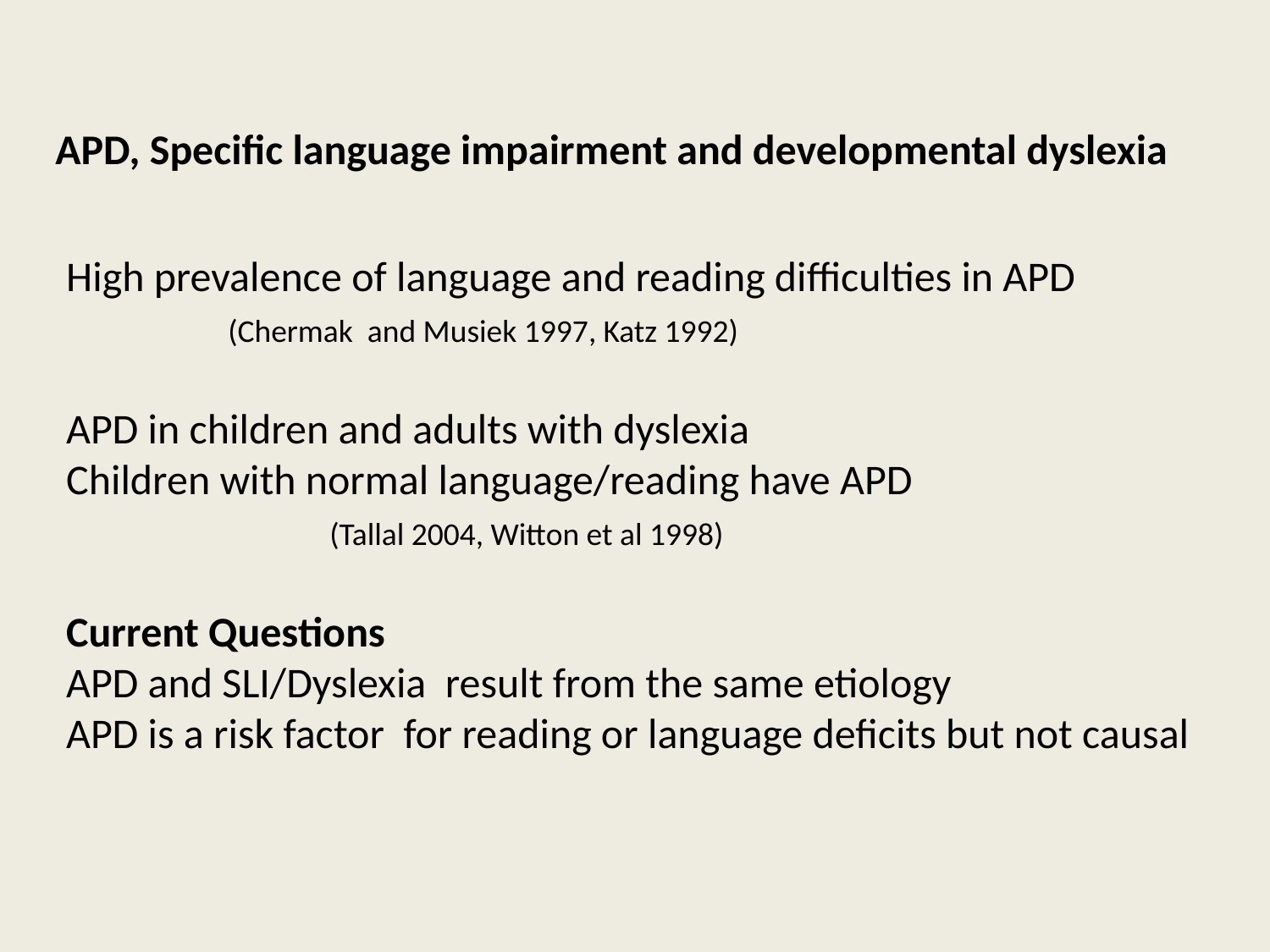

APD, Specific language impairment and developmental dyslexia
High prevalence of language and reading difficulties in APD
                 (Chermak  and Musiek 1997, Katz 1992)

APD in children and adults with dyslexia
Children with normal language/reading have APD
		 (Tallal 2004, Witton et al 1998)

Current Questions
APD and SLI/Dyslexia  result from the same etiology
APD is a risk factor  for reading or language deficits but not causal